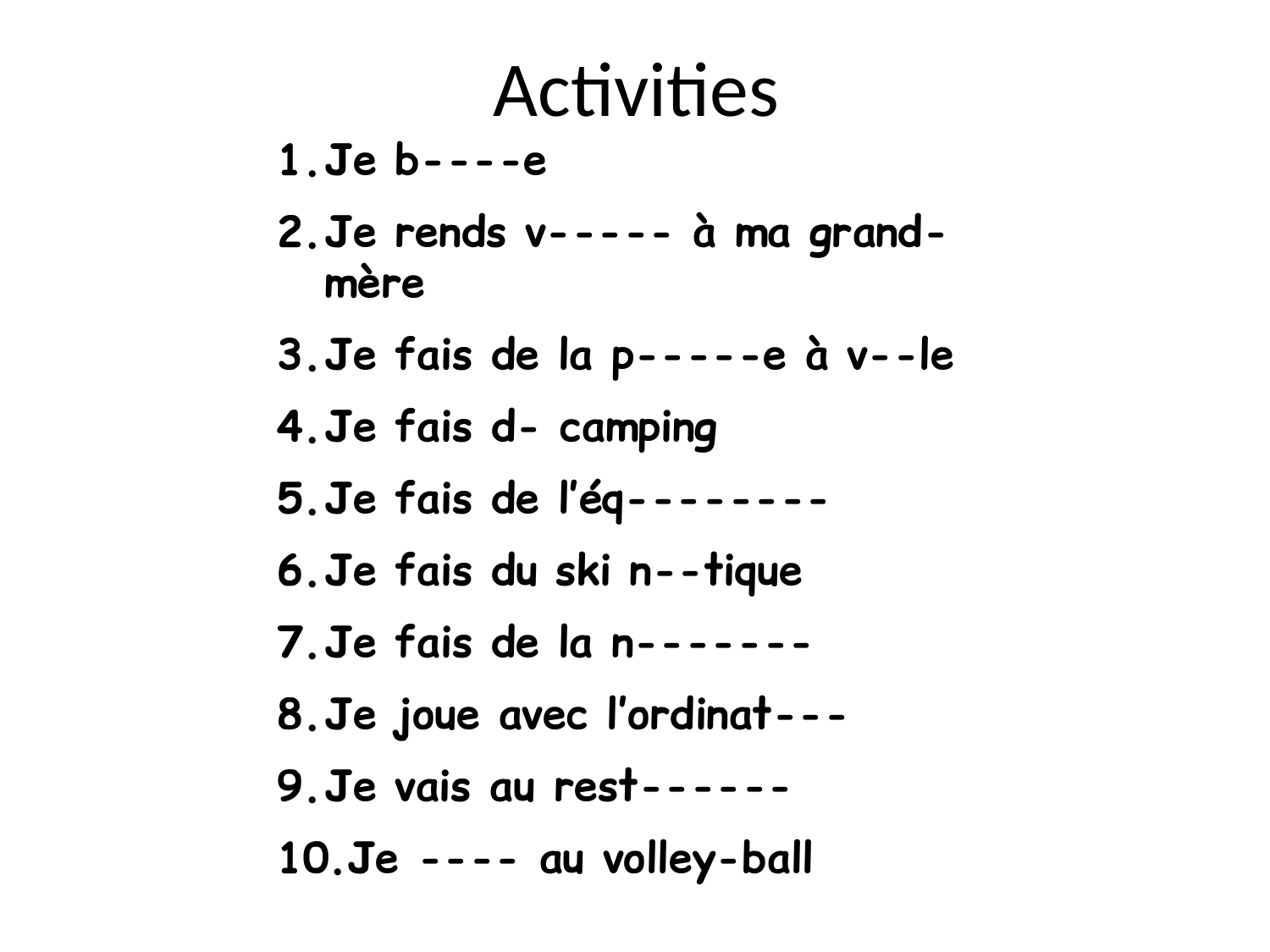

# Activities
Je b----e
Je rends v----- à ma grand-mère
Je fais de la p-----e à v--le
Je fais d- camping
Je fais de l’éq--------
Je fais du ski n--tique
Je fais de la n-------
Je joue avec l’ordinat---
Je vais au rest------
Je ---- au volley-ball